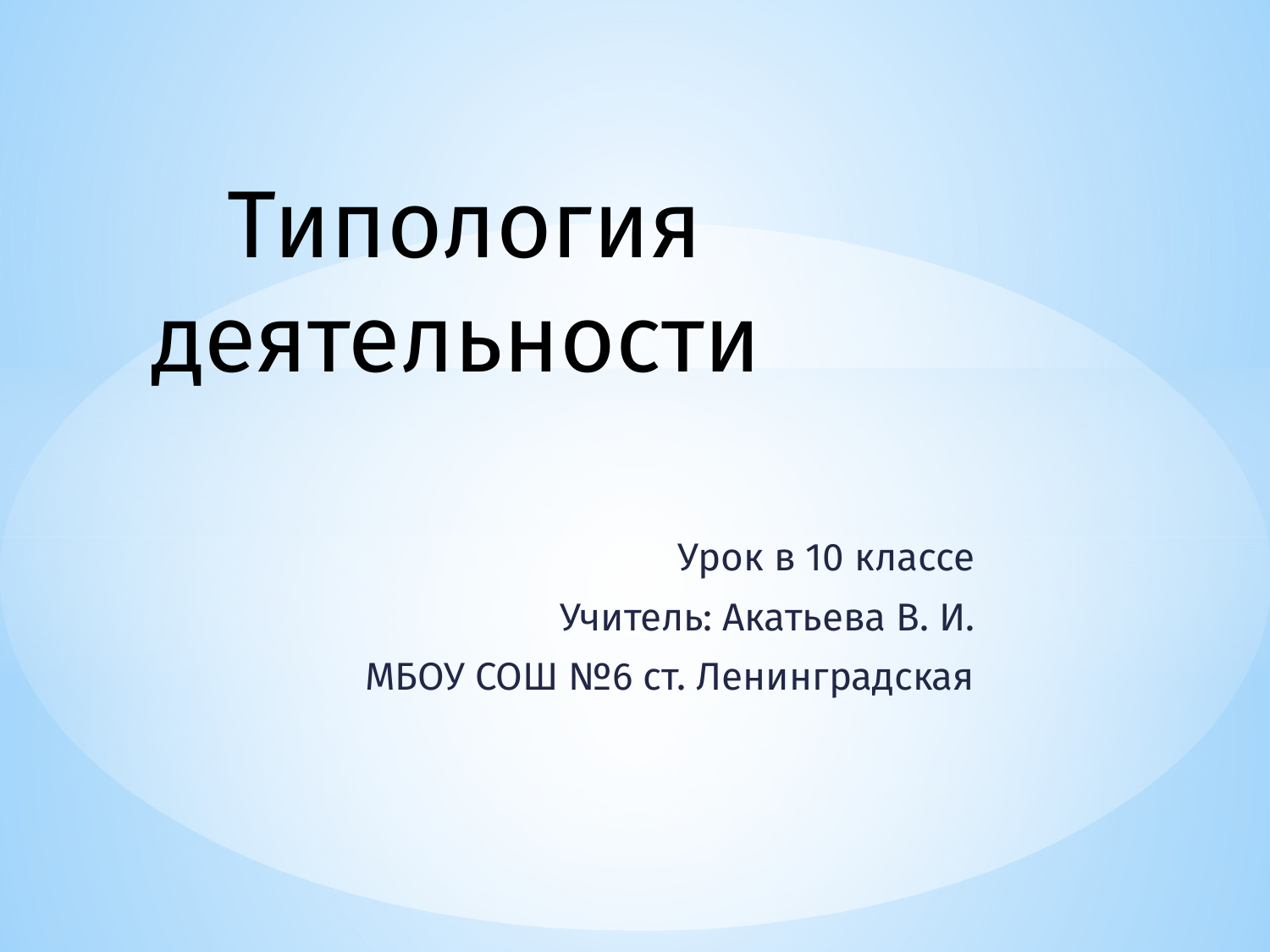

# Типология     деятельности
Урок в 10 классе
Учитель: Акатьева В. И.
МБОУ СОШ №6 ст. Ленинградская